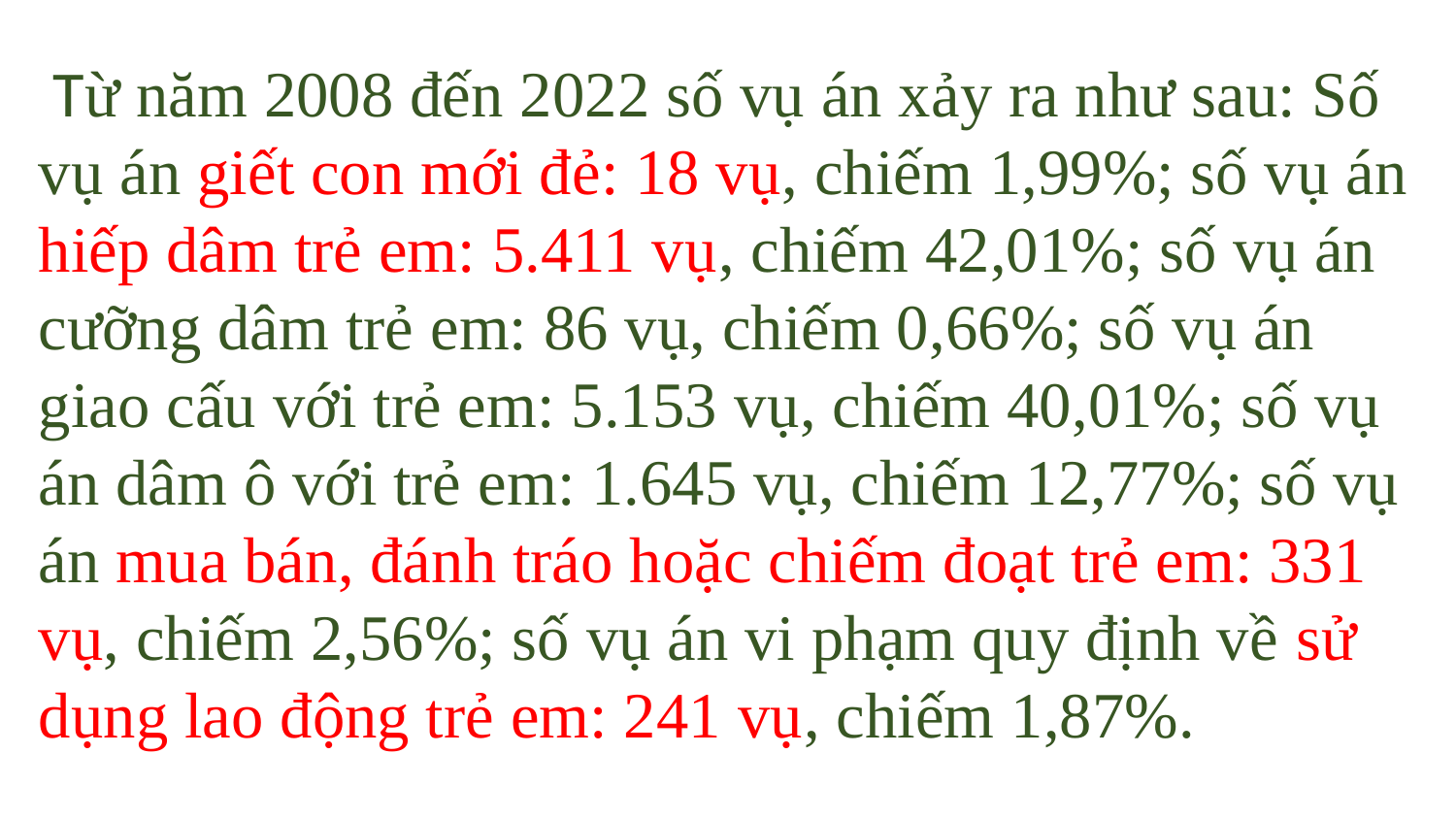

Từ năm 2008 đến 2022 số vụ án xảy ra như sau: Số vụ án giết con mới đẻ: 18 vụ, chiếm 1,99%; số vụ án hiếp dâm trẻ em: 5.411 vụ, chiếm 42,01%; số vụ án cưỡng dâm trẻ em: 86 vụ, chiếm 0,66%; số vụ án giao cấu với trẻ em: 5.153 vụ, chiếm 40,01%; số vụ án dâm ô với trẻ em: 1.645 vụ, chiếm 12,77%; số vụ án mua bán, đánh tráo hoặc chiếm đoạt trẻ em: 331 vụ, chiếm 2,56%; số vụ án vi phạm quy định về sử dụng lao động trẻ em: 241 vụ, chiếm 1,87%.